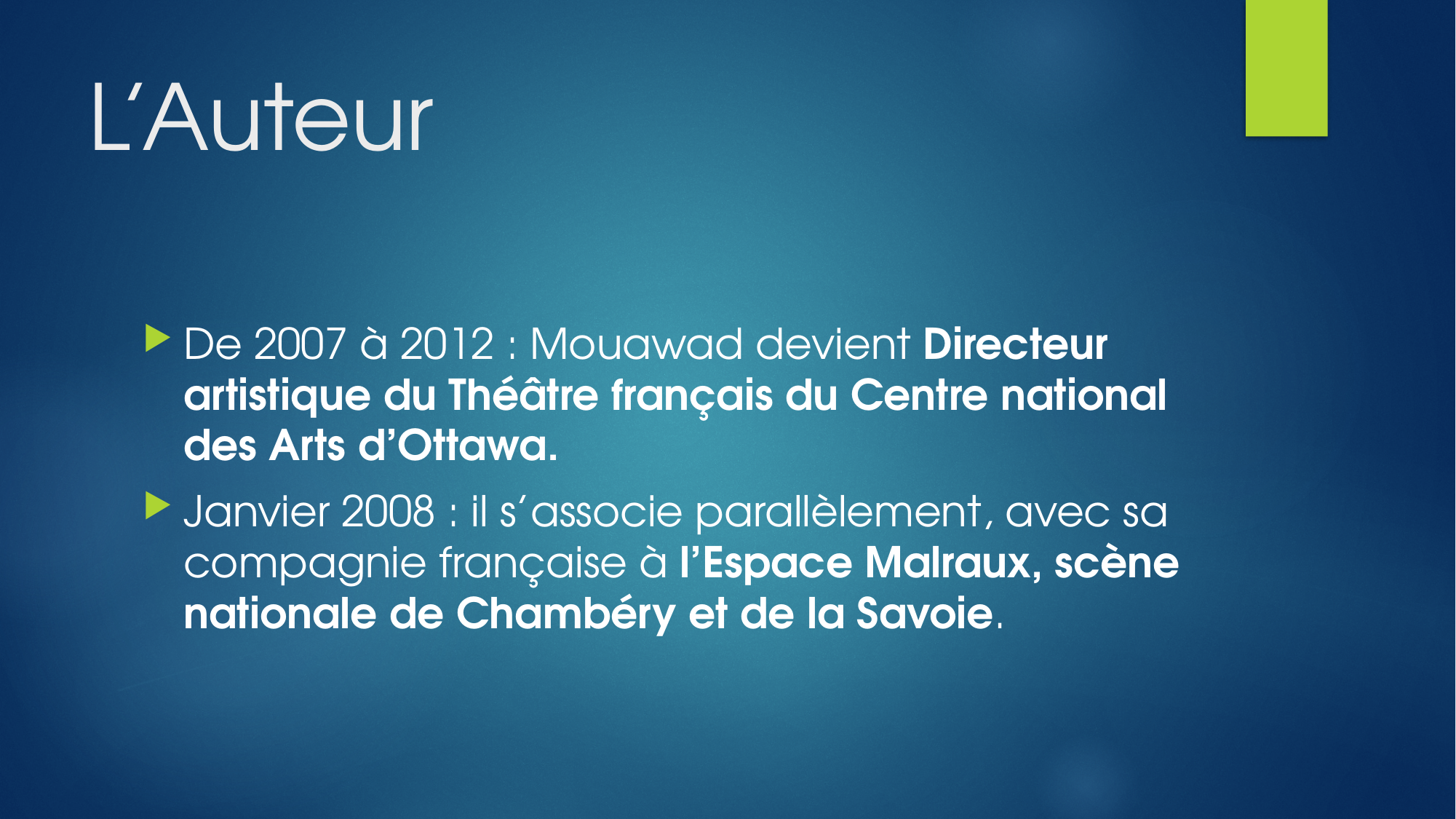

# L’Auteur

De 2007 à 2012 : Mouawad devient Directeur artistique du Théâtre français du Centre national des Arts d’Ottawa.
Janvier 2008 : il s’associe parallèlement, avec sa compagnie française à l’Espace Malraux, scène nationale de Chambéry et de la Savoie.